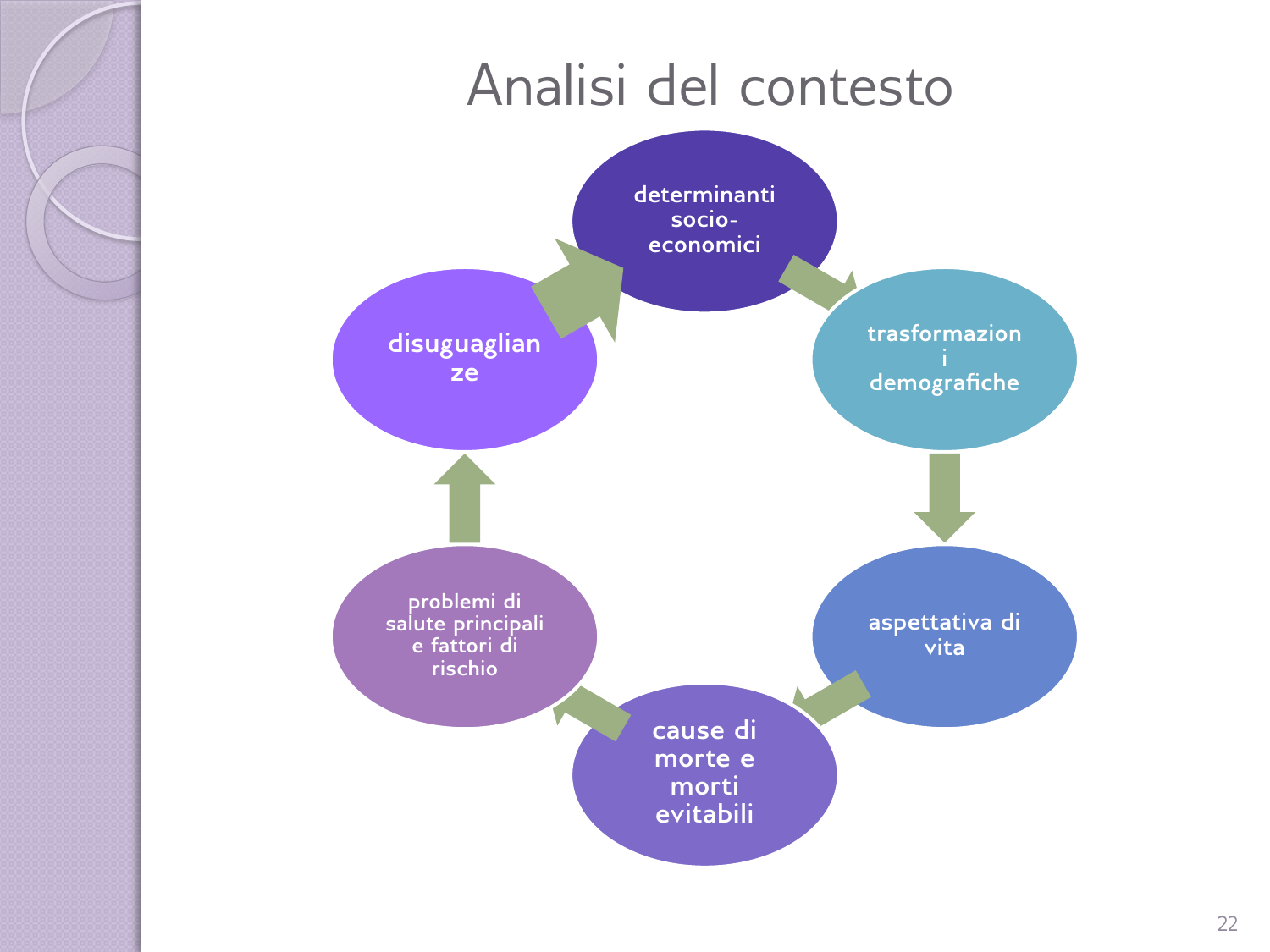

# Analisi del contesto
determinanti socio-economici
trasformazioni demografiche
aspettativa di vita
cause di morte e morti evitabili
problemi di salute principali e fattori di rischio
disuguaglianze
22